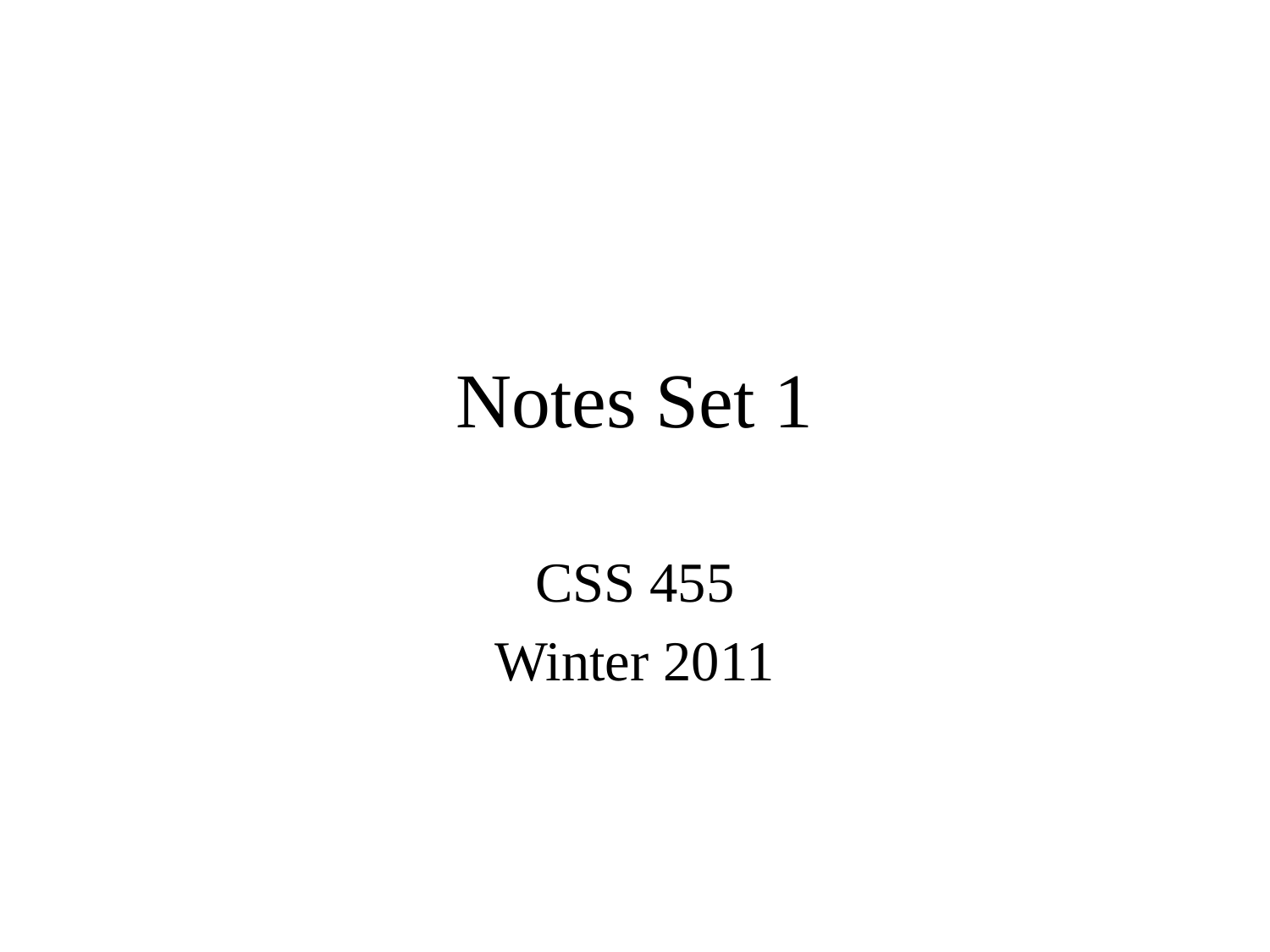

# Notes Set 1
CSS 455
Winter 2011